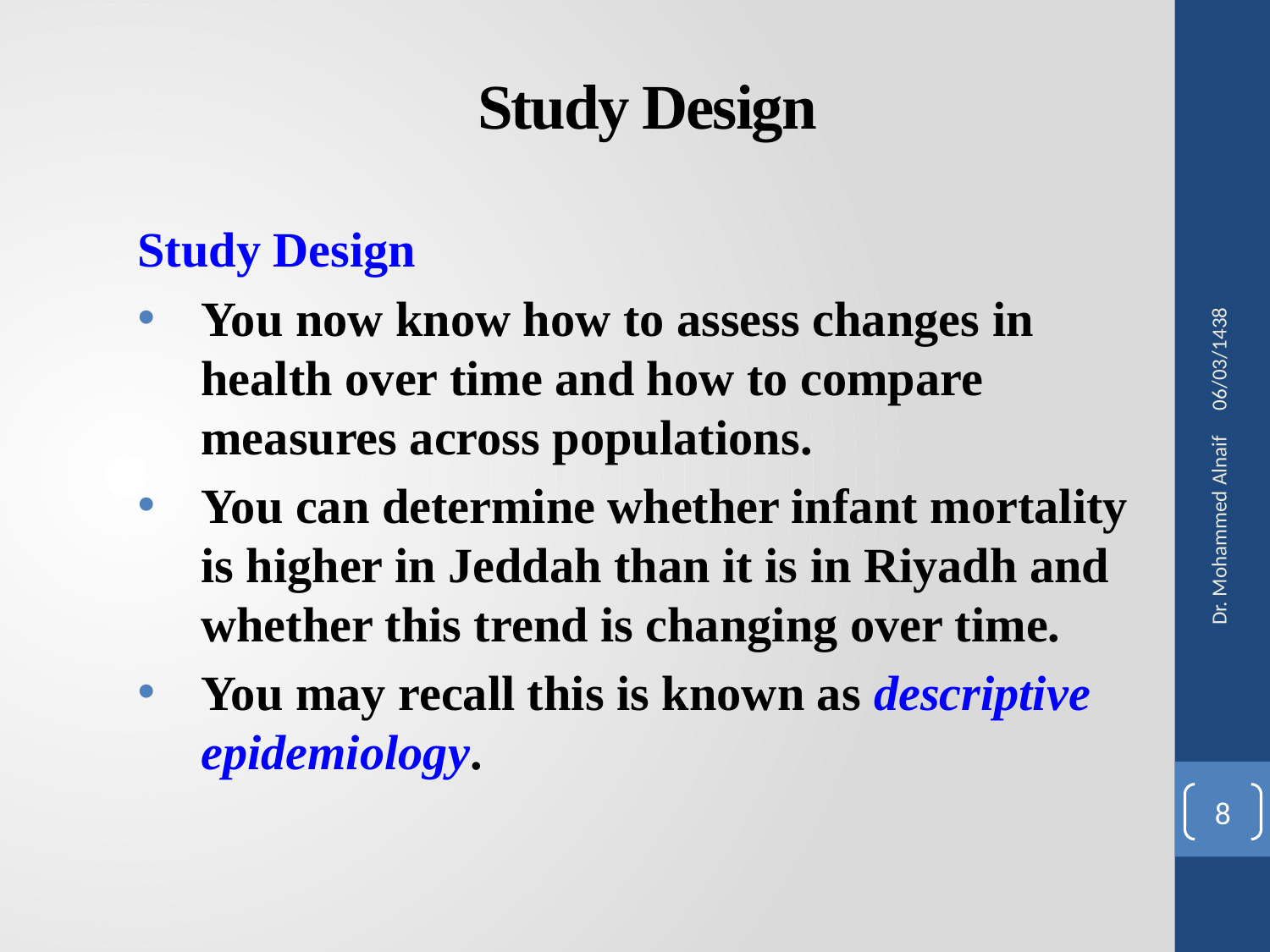

# Study Design
Study Design
You now know how to assess changes in health over time and how to compare measures across populations.
You can determine whether infant mortality is higher in Jeddah than it is in Riyadh and whether this trend is changing over time.
You may recall this is known as descriptive epidemiology.
06/03/1438
Dr. Mohammed Alnaif
8